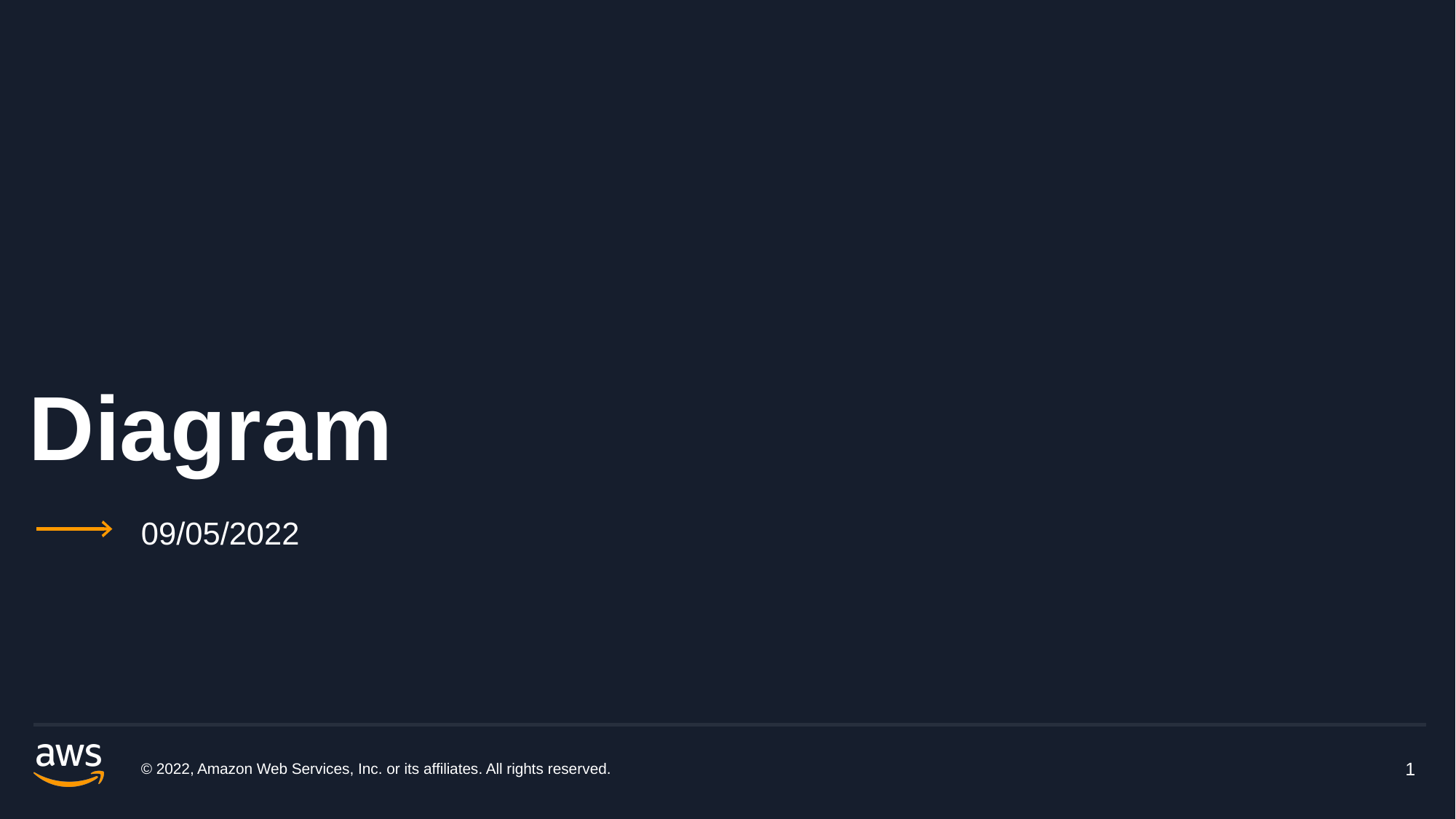

# Diagram
09/05/2022
© 2022, Amazon Web Services, Inc. or its affiliates. All rights reserved.
1